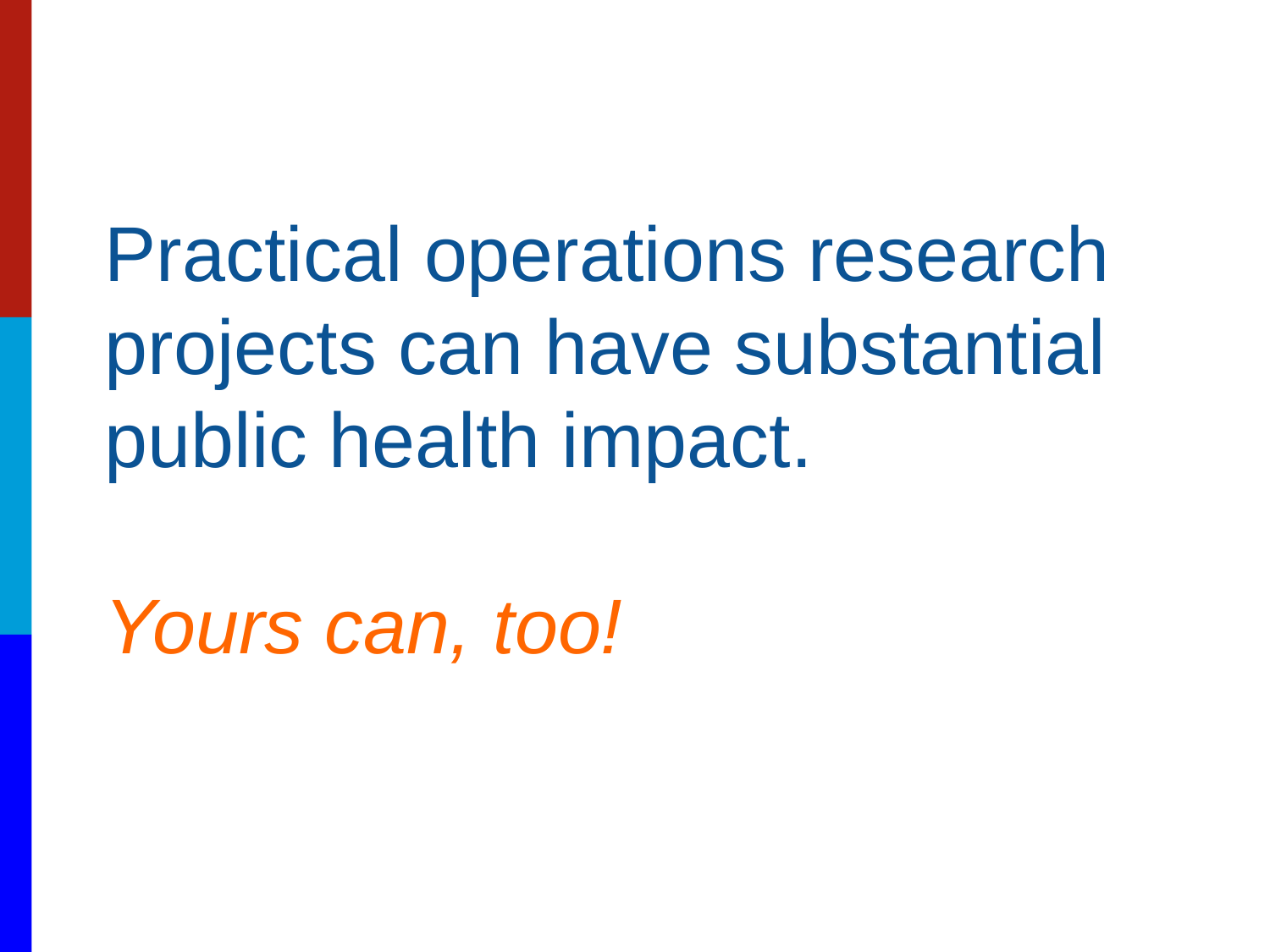

# Practical operations research projects can have substantial public health impact. Yours can, too!